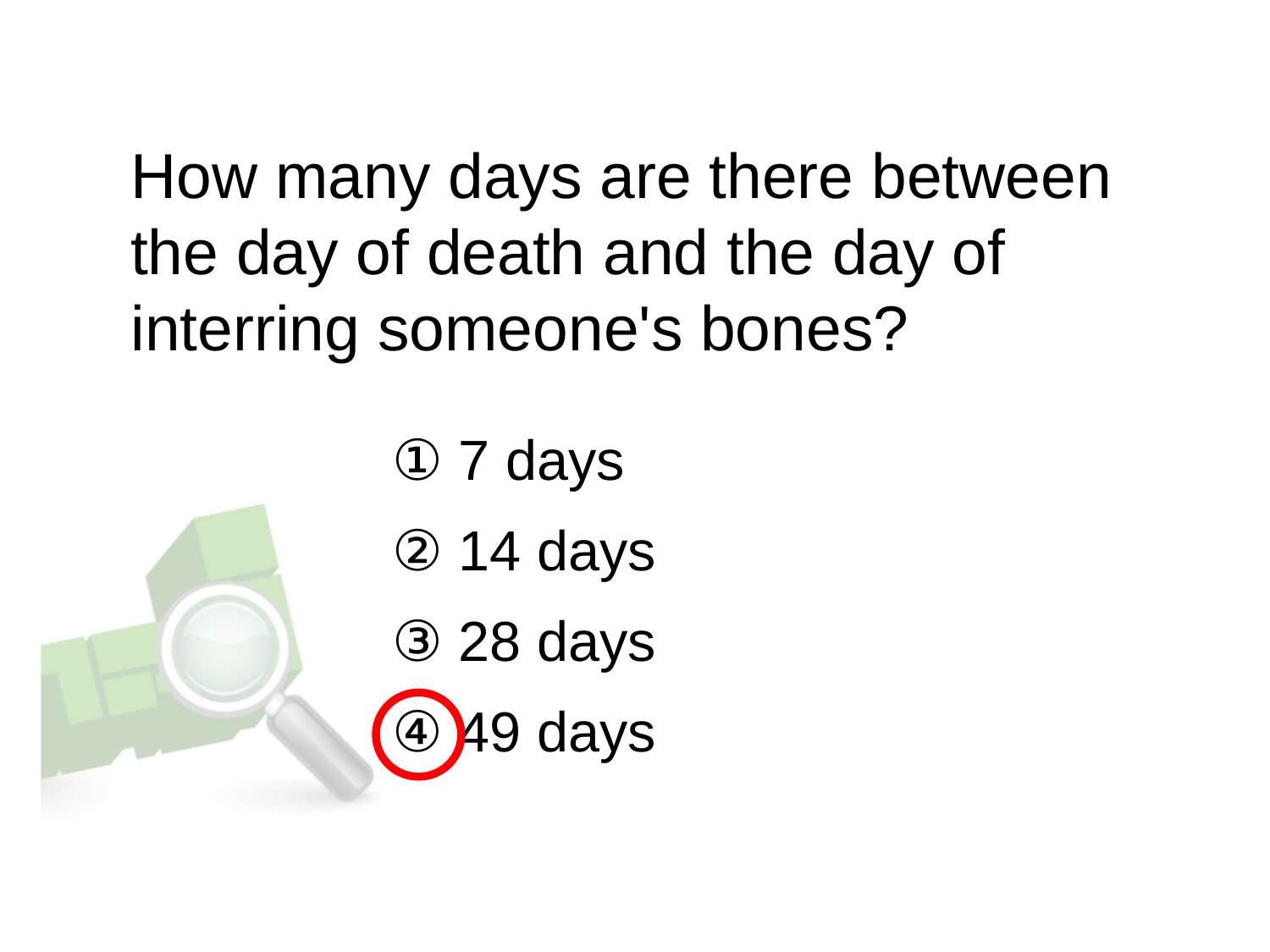

# How many days are there between the day of death and the day of interring someone's bones?
① 7 days
② 14 days
③ 28 days
④ 49 days